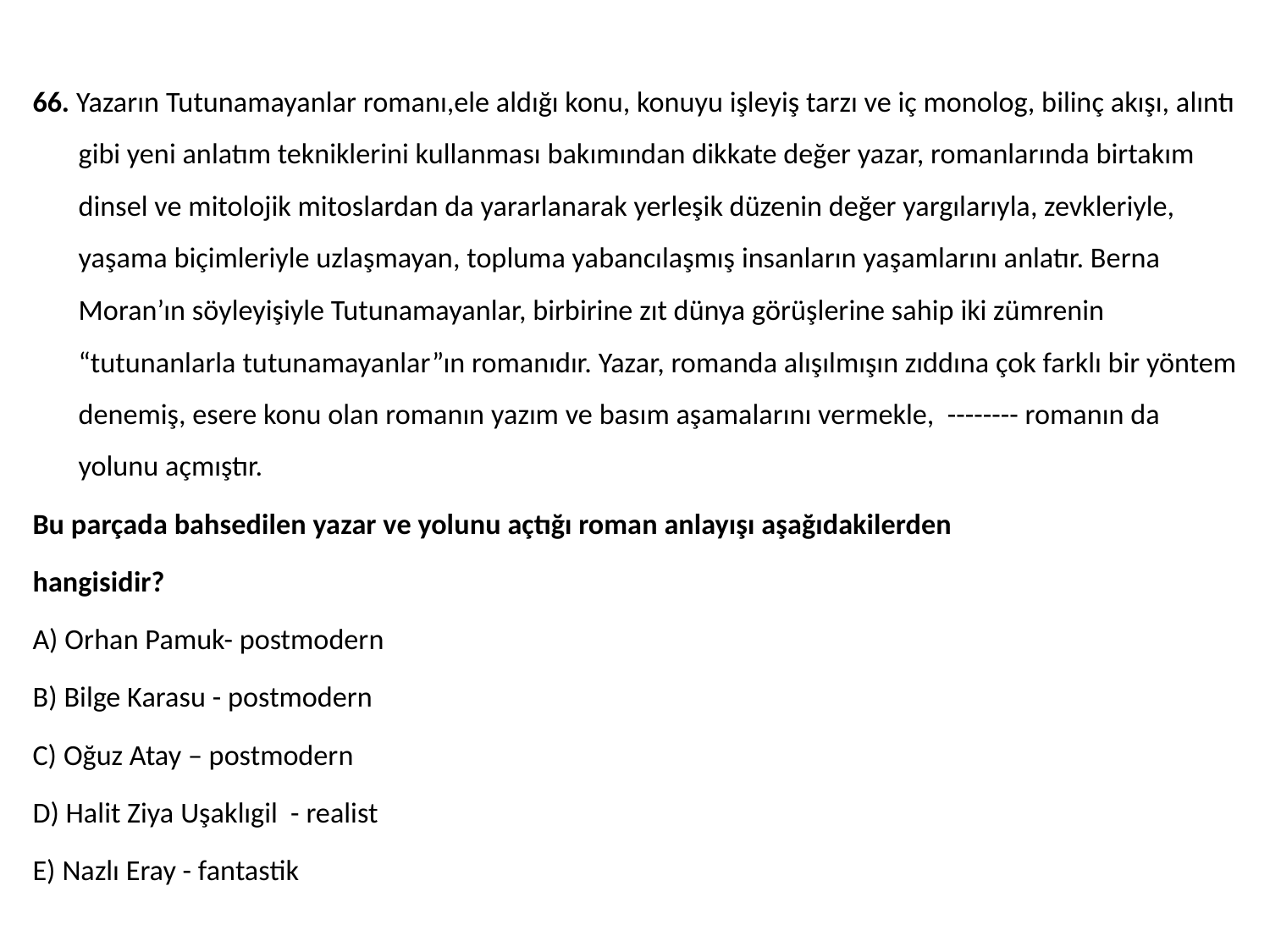

66. Yazarın Tutunamayanlar romanı,ele aldığı konu, konuyu işleyiş tarzı ve iç monolog, bilinç akışı, alıntı gibi yeni anlatım tekniklerini kullanması bakımından dikkate değer yazar, romanlarında birtakım dinsel ve mitolojik mitoslardan da yararlanarak yerleşik düzenin değer yargılarıyla, zevkleriyle, yaşama biçimleriyle uzlaşmayan, topluma yabancılaşmış insanların yaşamlarını anlatır. Berna Moran’ın söyleyişiyle Tutunamayanlar, birbirine zıt dünya görüşlerine sahip iki zümrenin “tutunanlarla tutunamayanlar”ın romanıdır. Yazar, romanda alışılmışın zıddına çok farklı bir yöntem denemiş, esere konu olan romanın yazım ve basım aşamalarını vermekle,  -------- romanın da yolunu açmıştır.
Bu parçada bahsedilen yazar ve yolunu açtığı roman anlayışı aşağıdakilerden
hangisidir?
A) Orhan Pamuk- postmodern
B) Bilge Karasu - postmodern
C) Oğuz Atay – postmodern
D) Halit Ziya Uşaklıgil  - realist
E) Nazlı Eray - fantastik